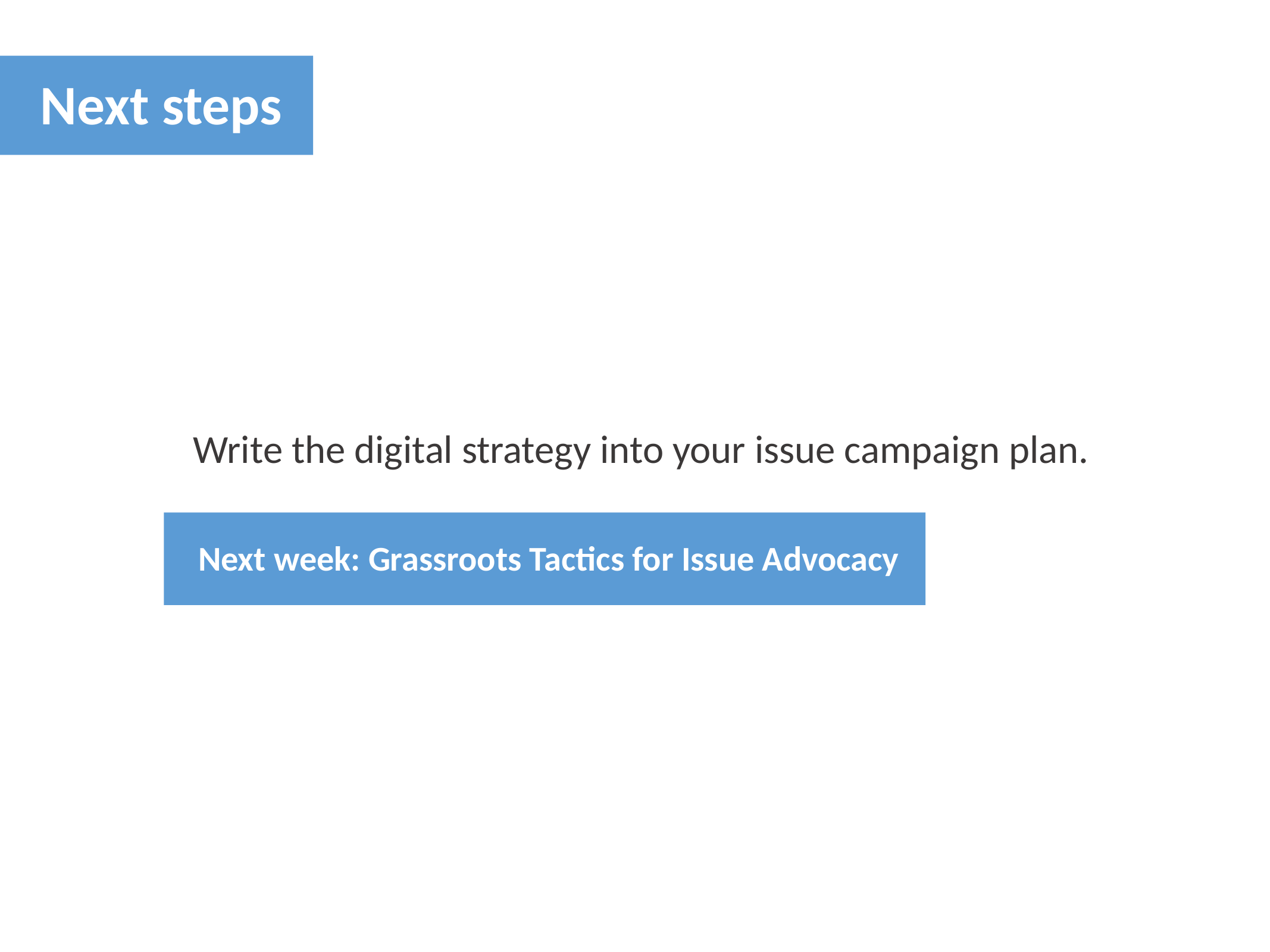

Next steps
Write the digital strategy into your issue campaign plan.

Next week: Grassroots Tactics for Issue Advocacy